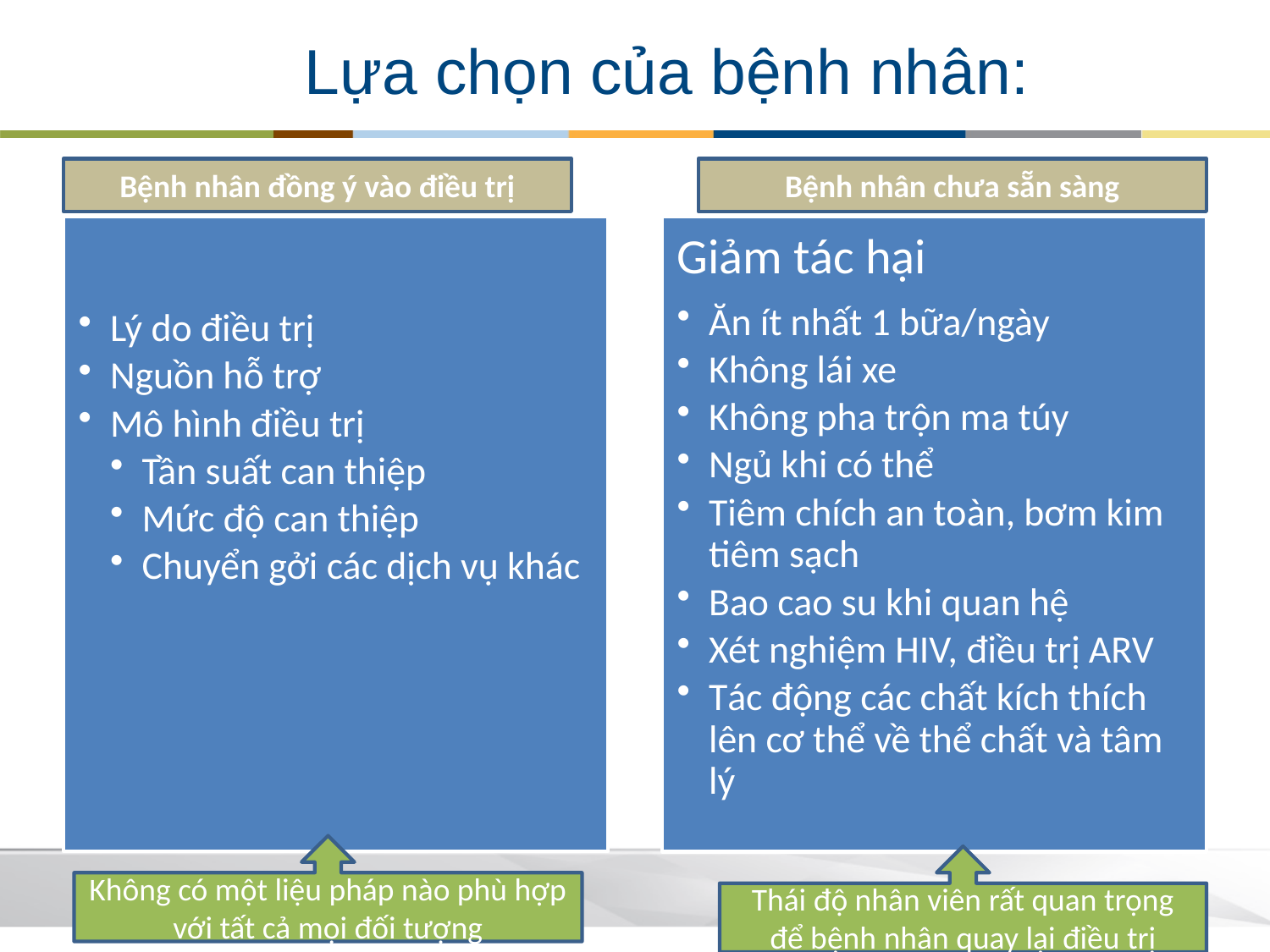

# Lựa chọn của bệnh nhân:

Lý do điều trị
Nguồn hỗ trợ
Mô hình điều trị
Tần suất can thiệp
Mức độ can thiệp
Chuyển gởi các dịch vụ khác

Giảm tác hại
Ăn ít nhất 1 bữa/ngày
Không lái xe
Không pha trộn ma túy
Ngủ khi có thể
Tiêm chích an toàn, bơm kim tiêm sạch
Bao cao su khi quan hệ
Xét nghiệm HIV, điều trị ARV
Tác động các chất kích thích lên cơ thể về thể chất và tâm lý
Bệnh nhân đồng ý vào điều trị
Bệnh nhân chưa sẵn sàng
Không có một liệu pháp nào phù hợp với tất cả mọi đối tượng
Thái độ nhân viên rất quan trọng để bệnh nhân quay lại điều trị